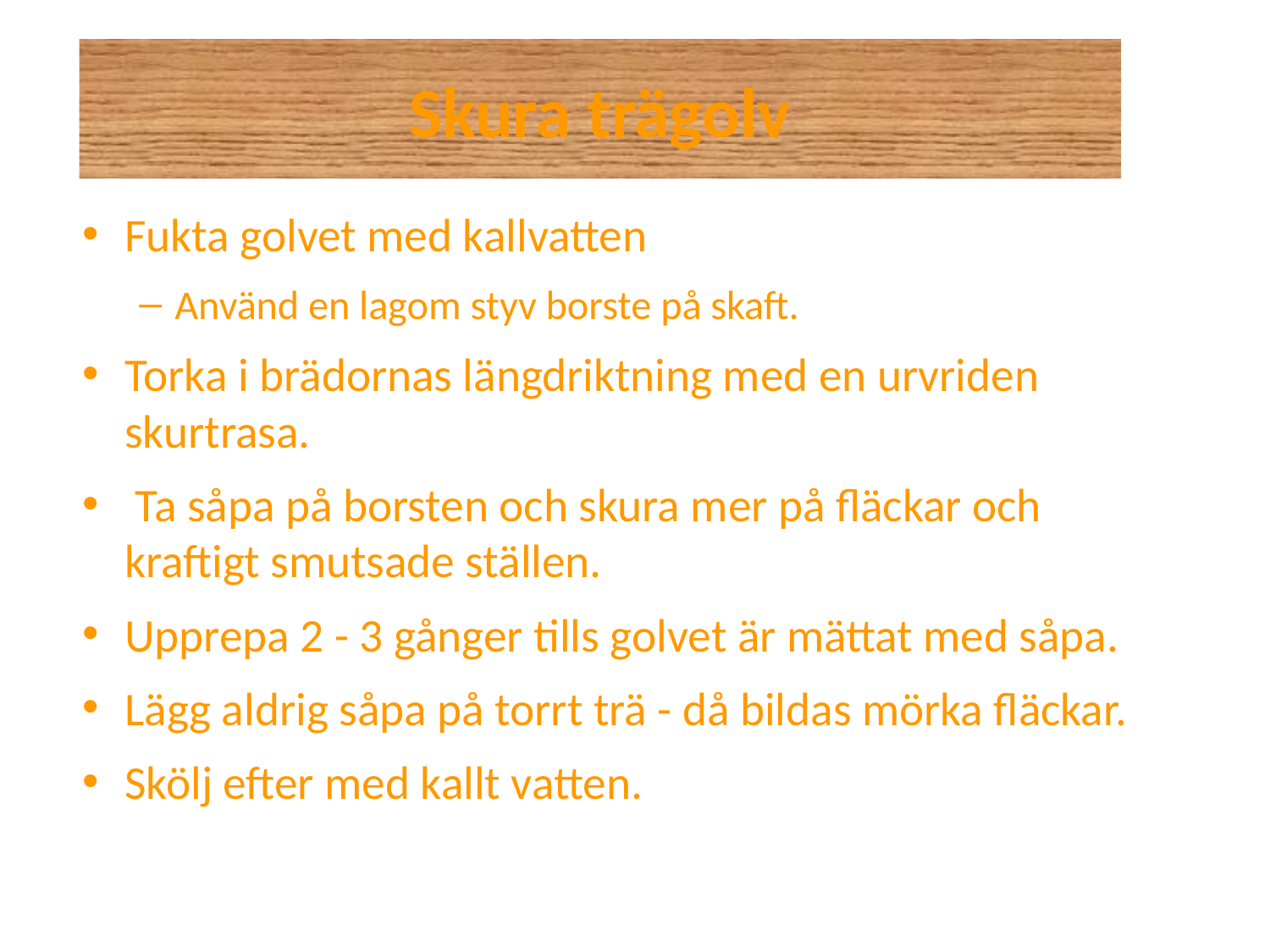

# Skura trägolv
Fukta golvet med kallvatten
Använd en lagom styv borste på skaft.
Torka i brädornas längdriktning med en urvriden skurtrasa.
 Ta såpa på borsten och skura mer på fläckar och kraftigt smutsade ställen.
Upprepa 2 - 3 gånger tills golvet är mättat med såpa.
Lägg aldrig såpa på torrt trä - då bildas mörka fläckar.
Skölj efter med kallt vatten.